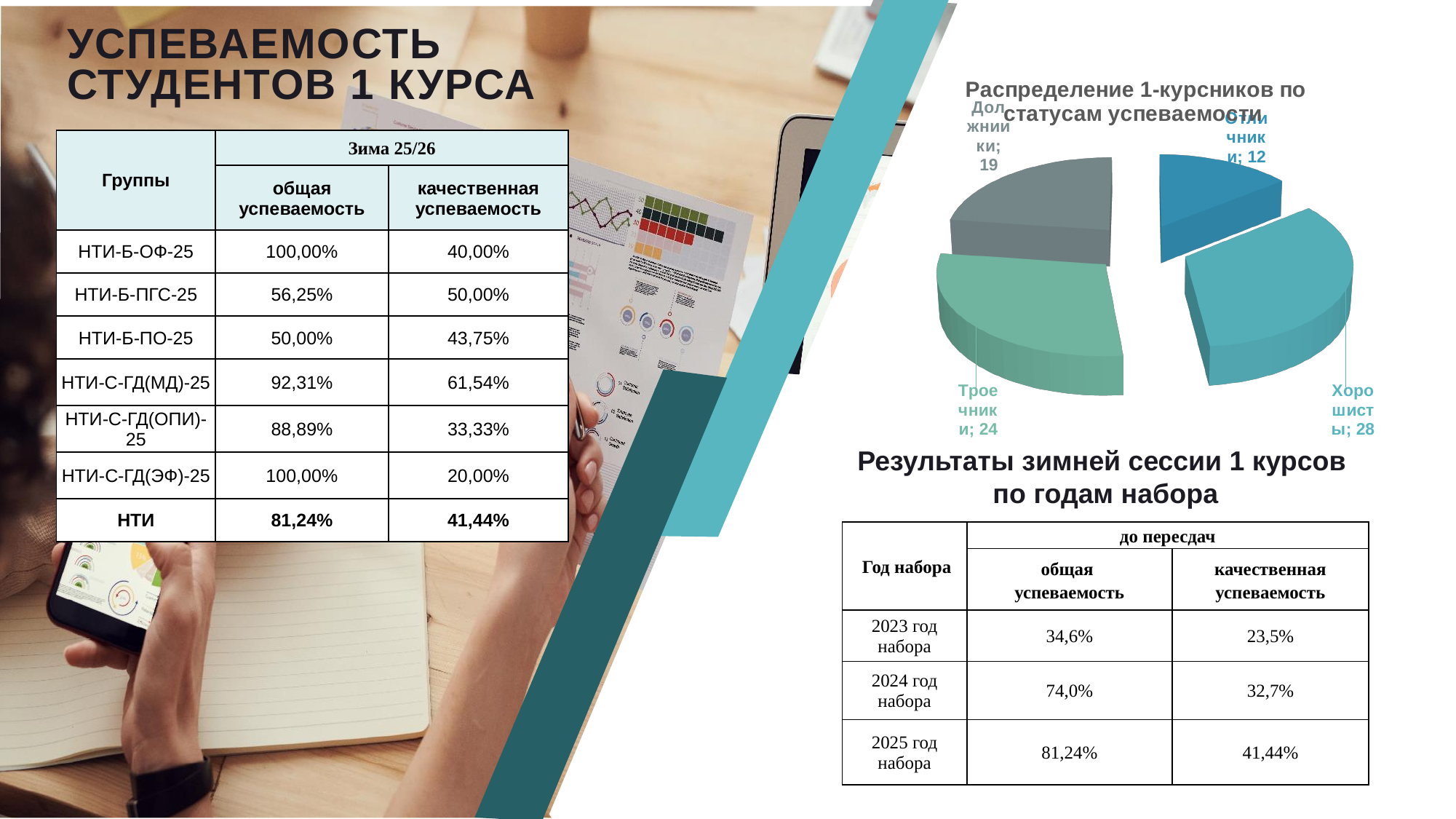

# Успеваемость  студентов 1 курса

[unsupported chart]

| Группы | Зима 25/26 |  |
| --- | --- | --- |
|  | общая успеваемость | качественная успеваемость |
| НТИ-Б-ОФ-25 | 100,00% | 40,00% |
| НТИ-Б-ПГС-25 | 56,25% | 50,00% |
| НТИ-Б-ПО-25 | 50,00% | 43,75% |
| НТИ-С-ГД(МД)-25 | 92,31% | 61,54% |
| НТИ-С-ГД(ОПИ)-25 | 88,89% | 33,33% |
| НТИ-С-ГД(ЭФ)-25 | 100,00% | 20,00% |
| НТИ | 81,24% | 41,44% |

Результаты зимней сессии 1 курсов
по годам набора
| Год набора | до пересдач |  |
| --- | --- | --- |
|  | общая успеваемость | качественная успеваемость |
| 2023 год набора | 34,6% | 23,5% |
| 2024 год набора | 74,0% | 32,7% |
| 2025 год набора | 81,24% | 41,44% |